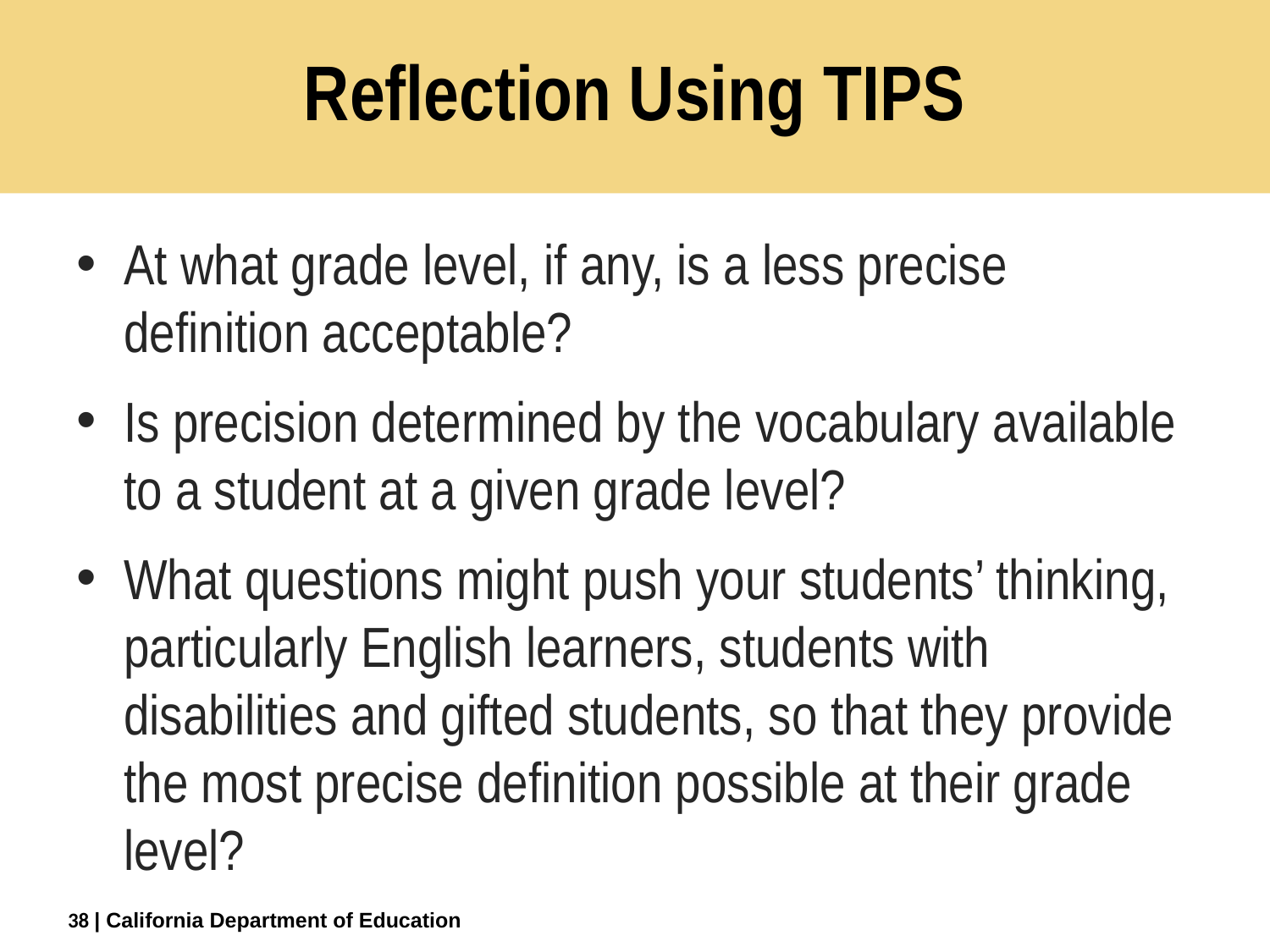

# Reflection Using TIPS
At what grade level, if any, is a less precise definition acceptable?
Is precision determined by the vocabulary available to a student at a given grade level?
What questions might push your students’ thinking, particularly English learners, students with disabilities and gifted students, so that they provide the most precise definition possible at their grade level?

38
| California Department of Education